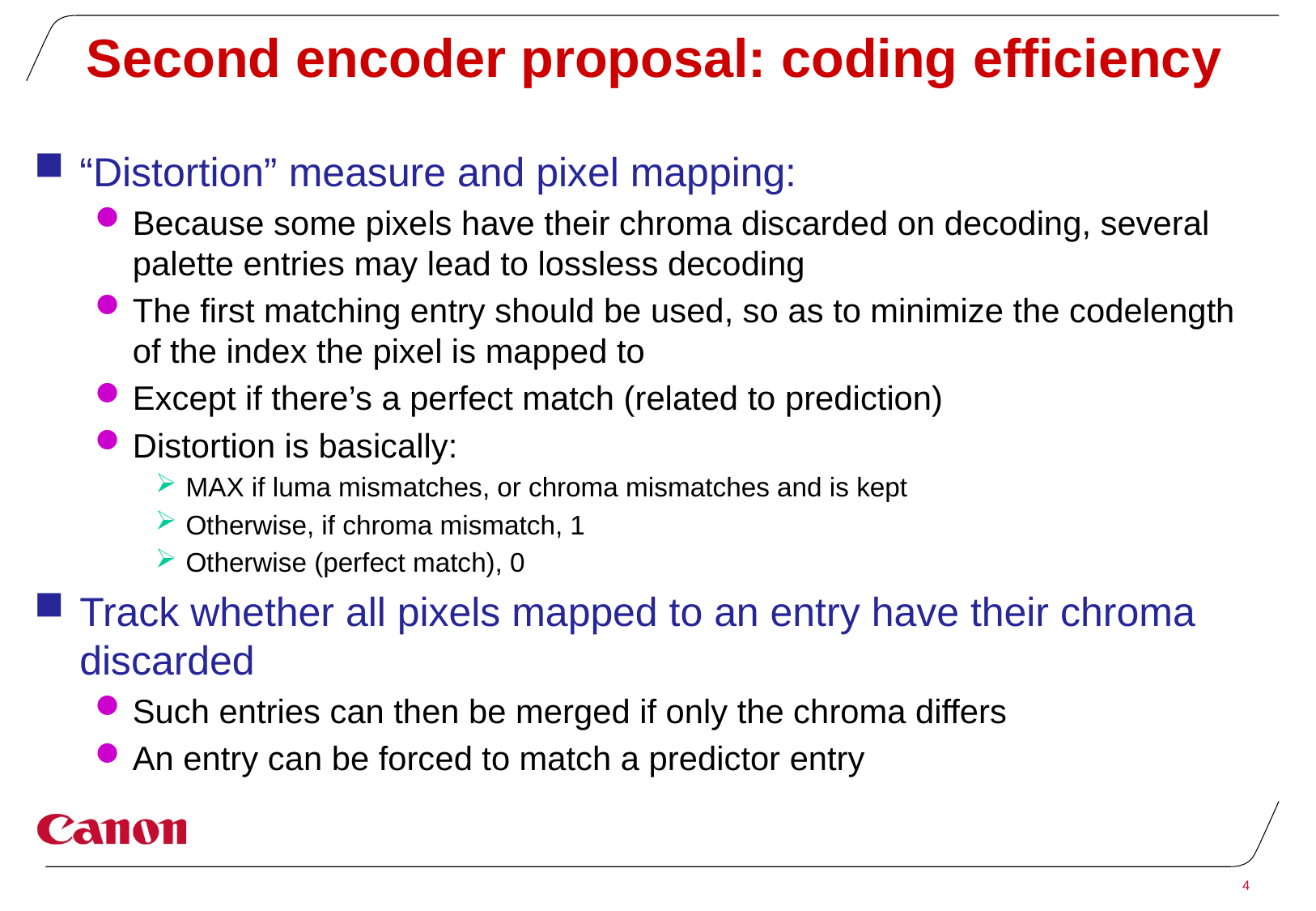

# Second encoder proposal: coding efficiency
“Distortion” measure and pixel mapping:
Because some pixels have their chroma discarded on decoding, several palette entries may lead to lossless decoding
The first matching entry should be used, so as to minimize the codelength of the index the pixel is mapped to
Except if there’s a perfect match (related to prediction)
Distortion is basically:
MAX if luma mismatches, or chroma mismatches and is kept
Otherwise, if chroma mismatch, 1
Otherwise (perfect match), 0
Track whether all pixels mapped to an entry have their chroma discarded
Such entries can then be merged if only the chroma differs
An entry can be forced to match a predictor entry
4